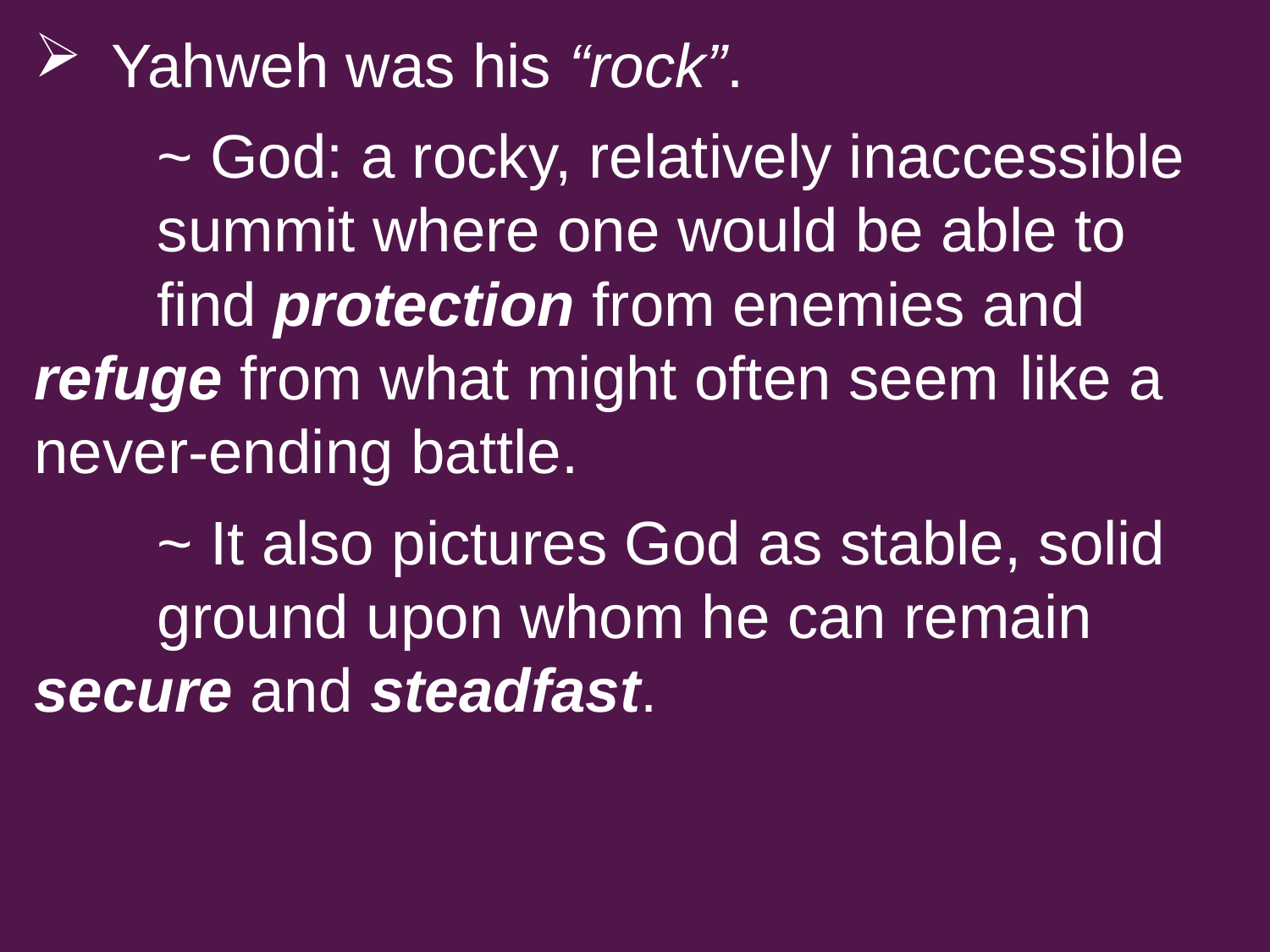

Yahweh was his “rock”.
		~ God: a rocky, relatively inaccessible 					summit where one would be able to 					find protection from enemies and 						refuge from what might often seem 					like a never-ending battle.
		~ It also pictures God as stable, solid 						ground upon whom he can remain 						secure and steadfast.